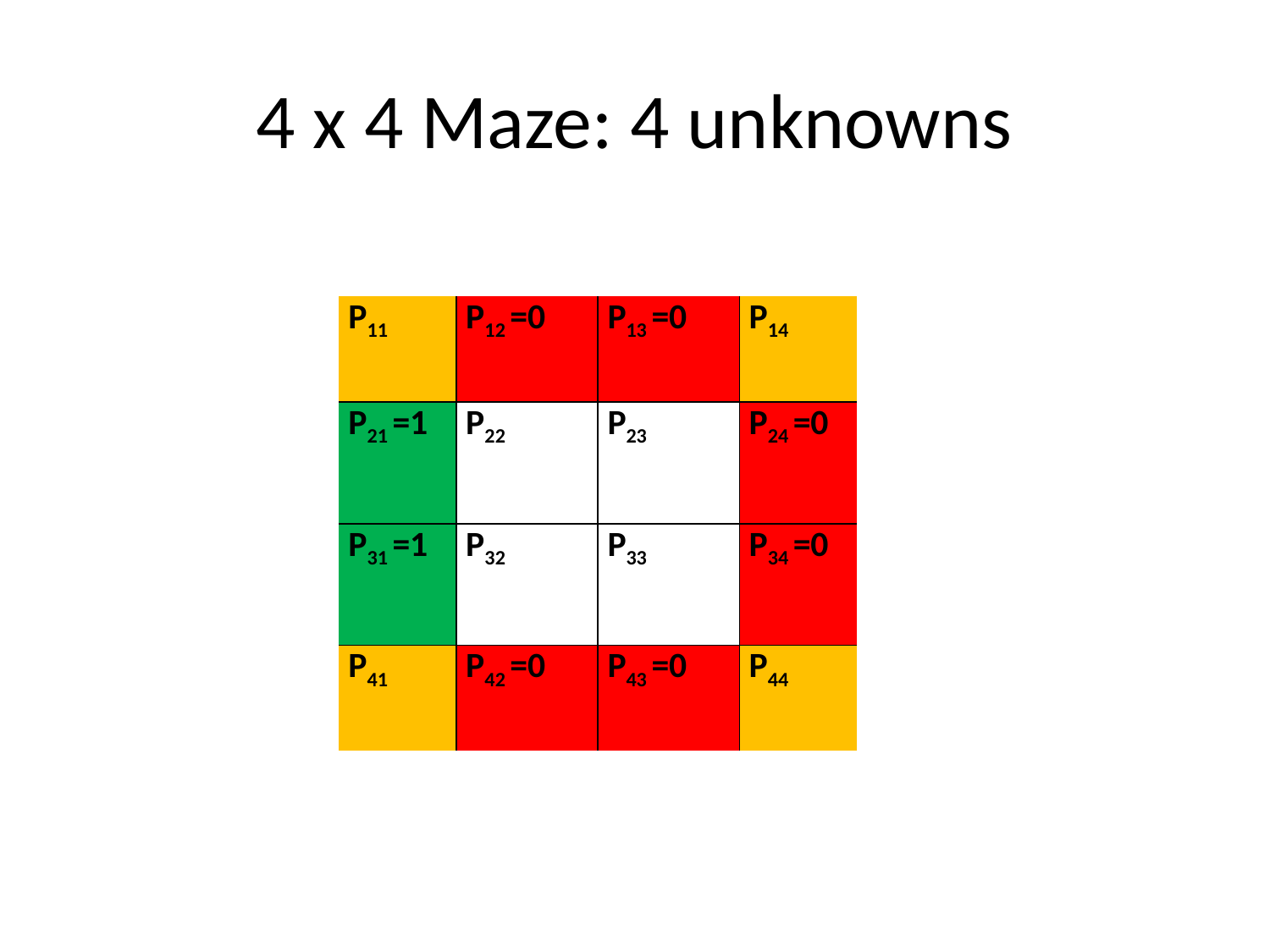

# 4 x 4 Maze: 4 unknowns
| P11 | P12 =0 | P13 =0 | P14 |
| --- | --- | --- | --- |
| P21 =1 | P22 | P23 | P24 =0 |
| P31 =1 | P32 | P33 | P34 =0 |
| P41 | P42 =0 | P43 =0 | P44 |